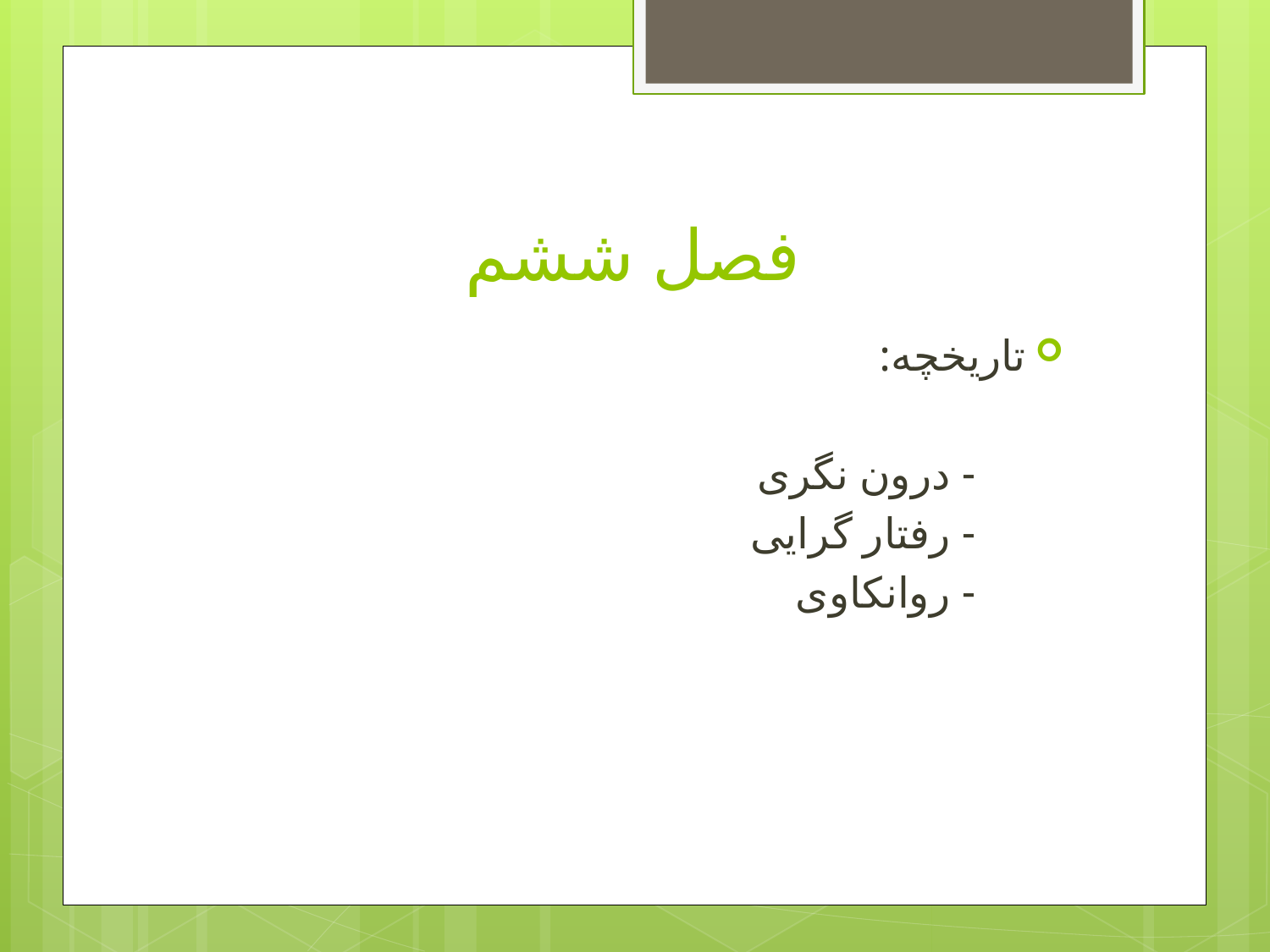

# فصل ششم
تاریخچه:

        - درون نگری
        - رفتار گرایی
        - روانکاوی